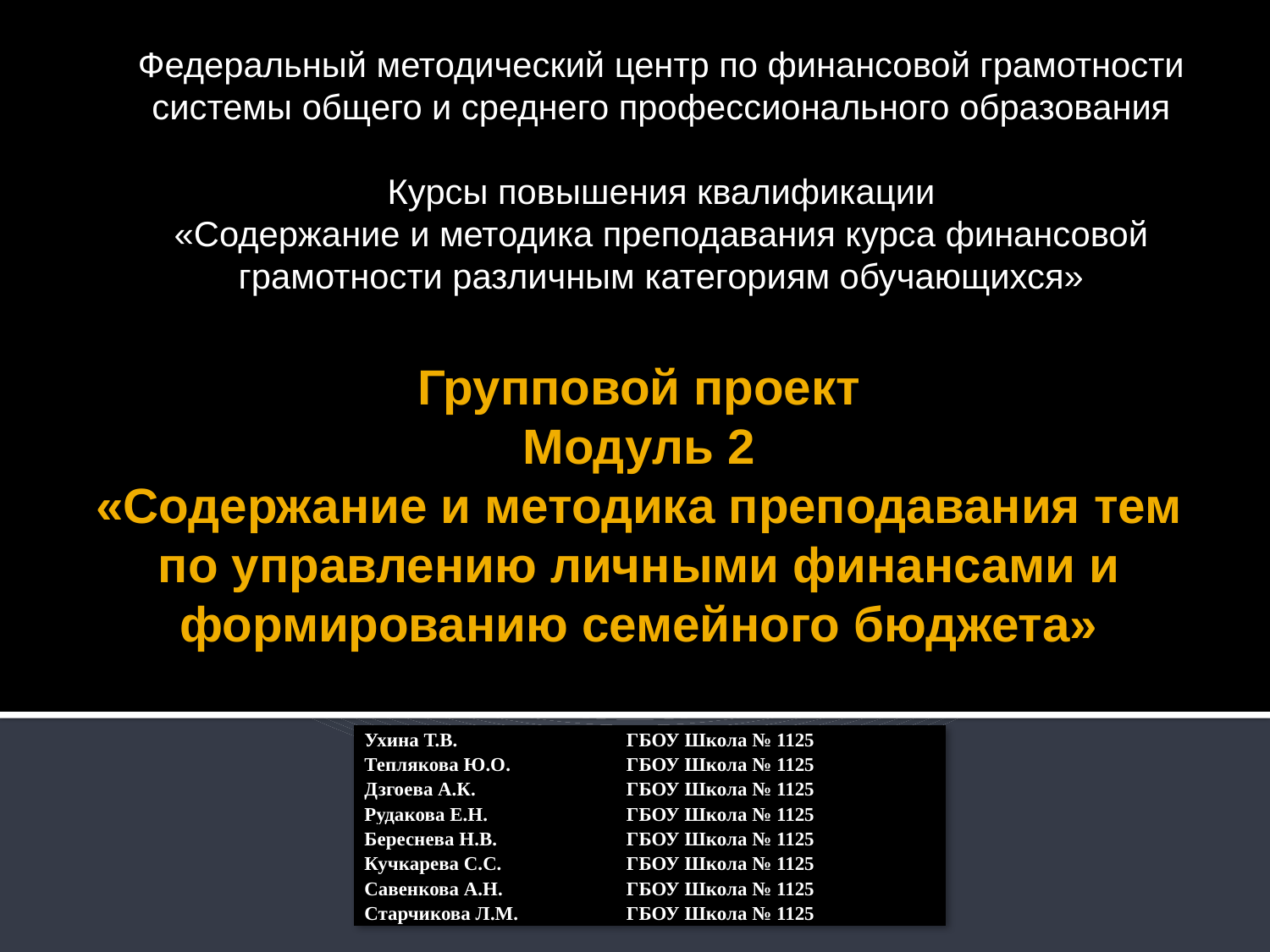

Федеральный методический центр по финансовой грамотности системы общего и среднего профессионального образования

Курсы повышения квалификации
«Содержание и методика преподавания курса финансовой грамотности различным категориям обучающихся»
# Групповой проект Модуль 2 «Содержание и методика преподавания тем по управлению личными финансами и формированию семейного бюджета»
| Ухина Т.В. | ГБОУ Школа № 1125 |
| --- | --- |
| Теплякова Ю.О. | ГБОУ Школа № 1125 |
| Дзгоева А.К. | ГБОУ Школа № 1125 |
| Рудакова Е.Н. | ГБОУ Школа № 1125 |
| Береснева Н.В. | ГБОУ Школа № 1125 |
| Кучкарева С.С. | ГБОУ Школа № 1125 |
| Савенкова А.Н. | ГБОУ Школа № 1125 |
| Старчикова Л.М. | ГБОУ Школа № 1125 |